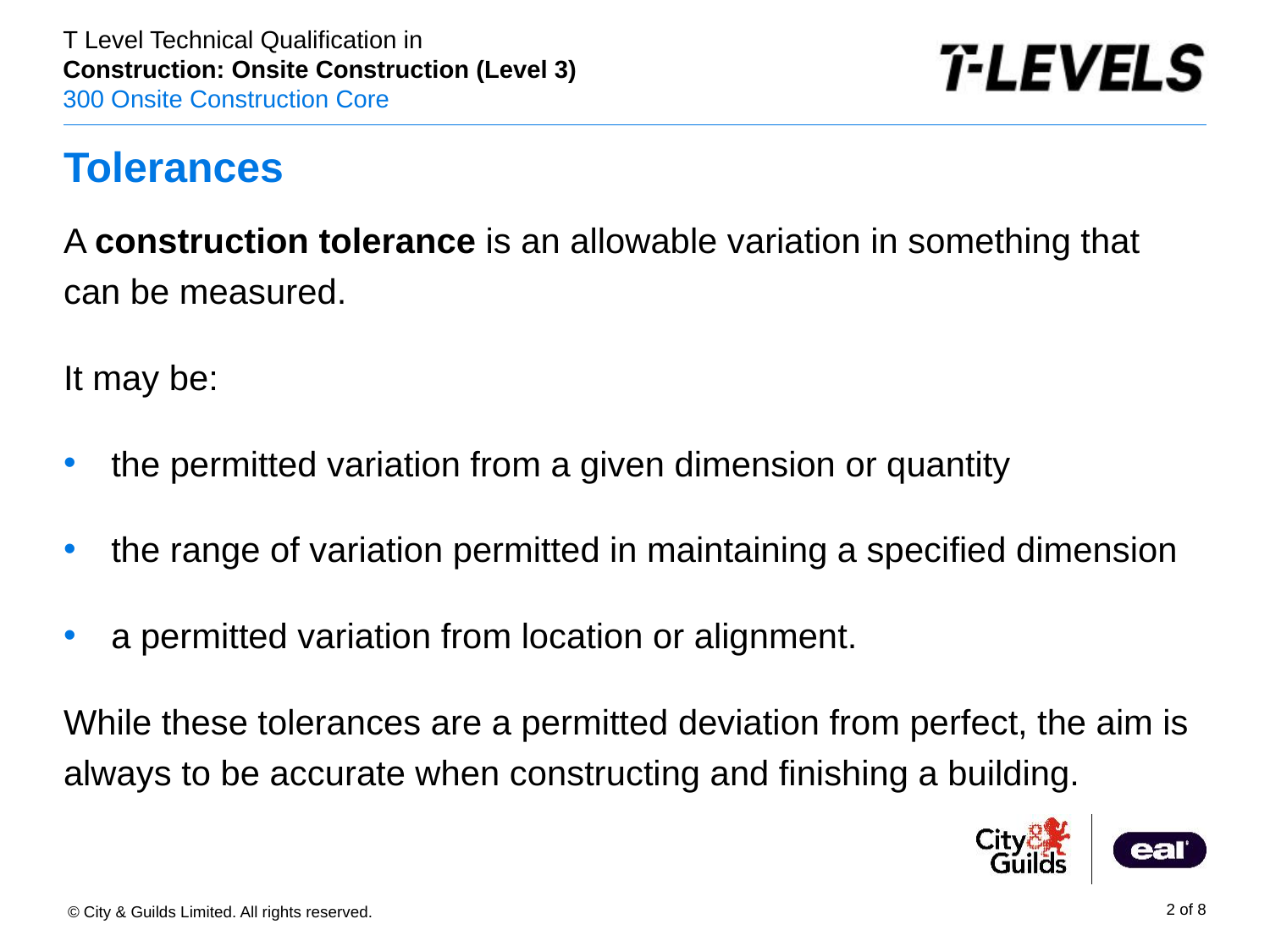

# Tolerances
A construction tolerance is an allowable variation in something that can be measured.
It may be:
the permitted variation from a given dimension or quantity
the range of variation permitted in maintaining a specified dimension
a permitted variation from location or alignment.
While these tolerances are a permitted deviation from perfect, the aim is always to be accurate when constructing and finishing a building.